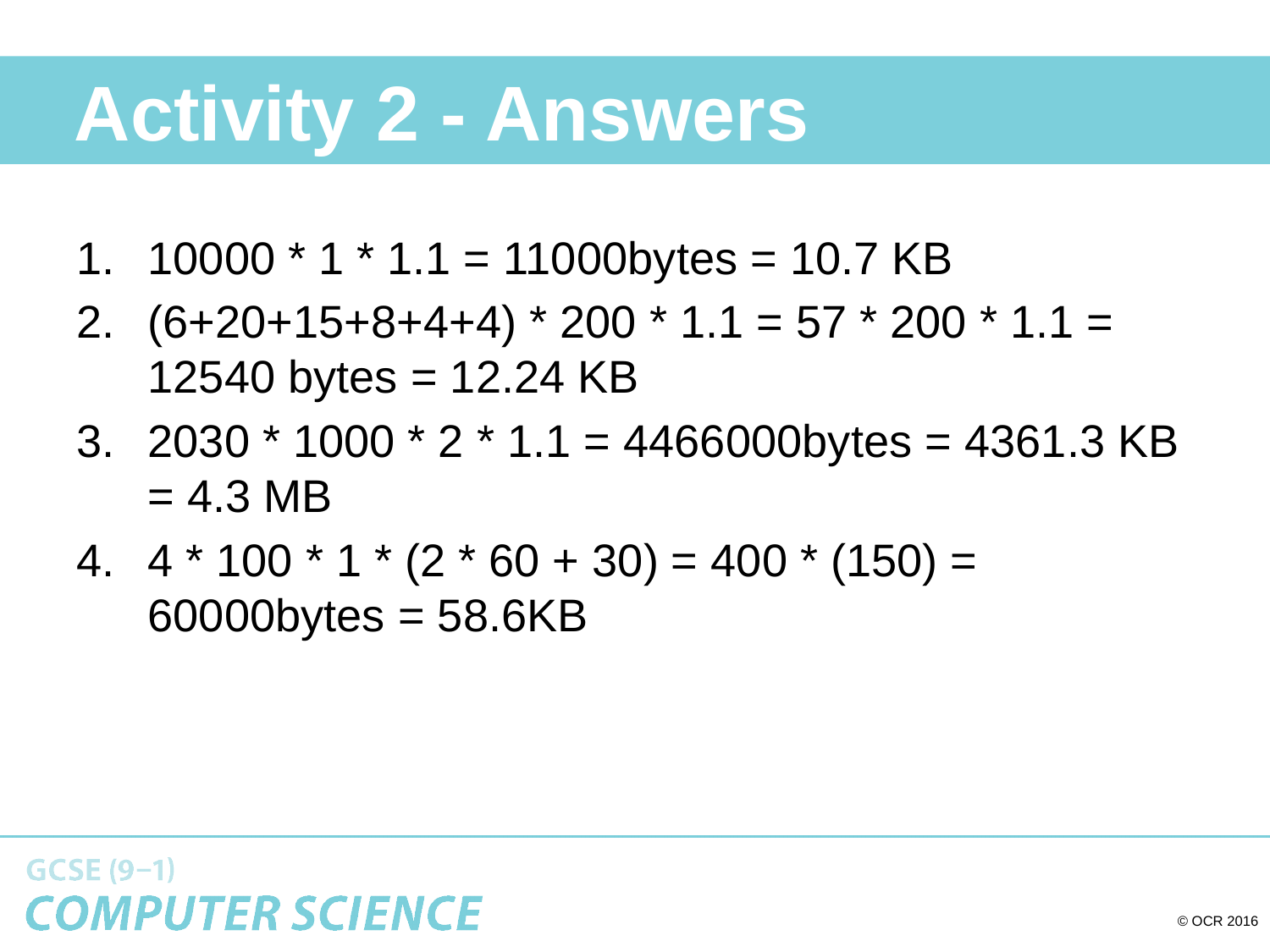

# Activity 2 - Answers
10000 * 1 * 1.1 = 11000bytes = 10.7 KB
(6+20+15+8+4+4) * 200 * 1.1 = 57 * 200 * 1.1 = 12540 bytes = 12.24 KB
2030 * 1000 * 2 * 1.1 = 4466000bytes = 4361.3 KB = 4.3 MB
4 * 100 * 1 * (2 * 60 + 30) = 400 * (150) = 60000bytes = 58.6KB